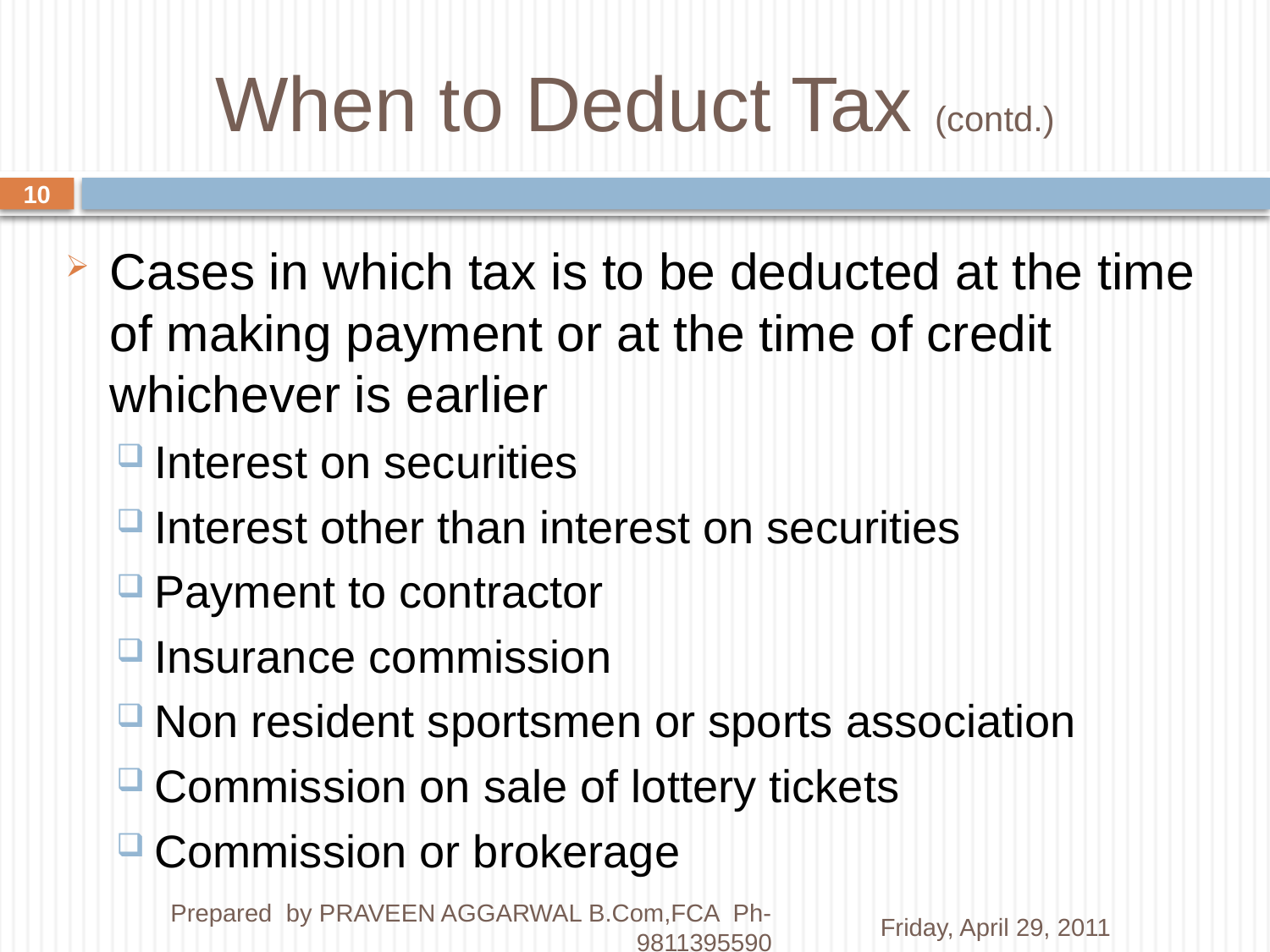

# When to Deduct Tax (contd.)
10
Cases in which tax is to be deducted at the time of making payment or at the time of credit whichever is earlier
Interest on securities
Interest other than interest on securities
Payment to contractor
Insurance commission
Non resident sportsmen or sports association
Commission on sale of lottery tickets
Commission or brokerage

Prepared  by PRAVEEN AGGARWAL B.Com,FCA  Ph-9811395590
Friday, April 29, 2011